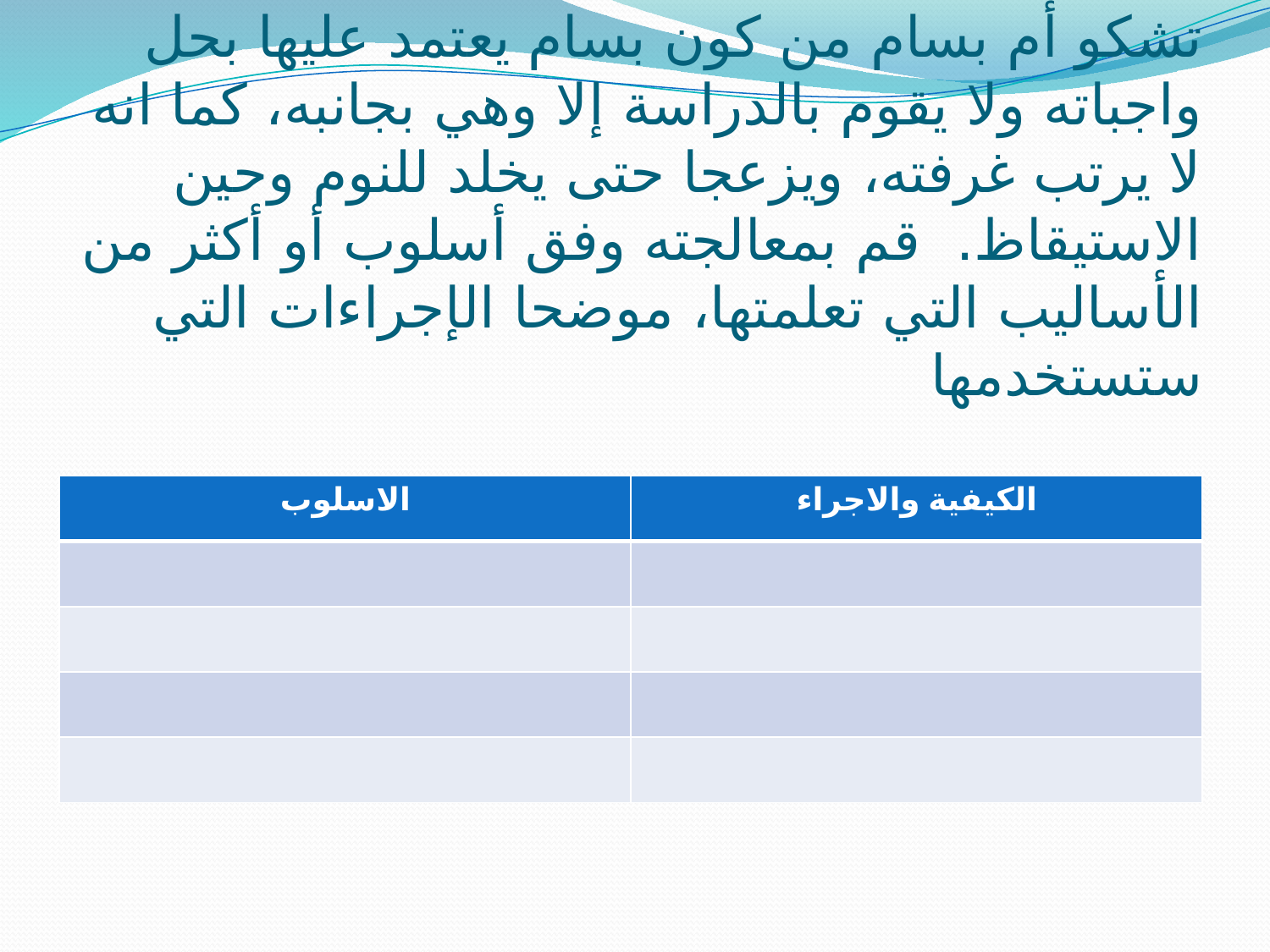

# تشكو أم بسام من كون بسام يعتمد عليها بحل واجباته ولا يقوم بالدراسة إلا وهي بجانبه، كما انه لا يرتب غرفته، ويزعجا حتى يخلد للنوم وحين الاستيقاظ.  قم بمعالجته وفق أسلوب أو أكثر من الأساليب التي تعلمتها، موضحا الإجراءات التي ستستخدمها
| الاسلوب | الكيفية والاجراء |
| --- | --- |
|  |  |
|  |  |
|  |  |
|  |  |